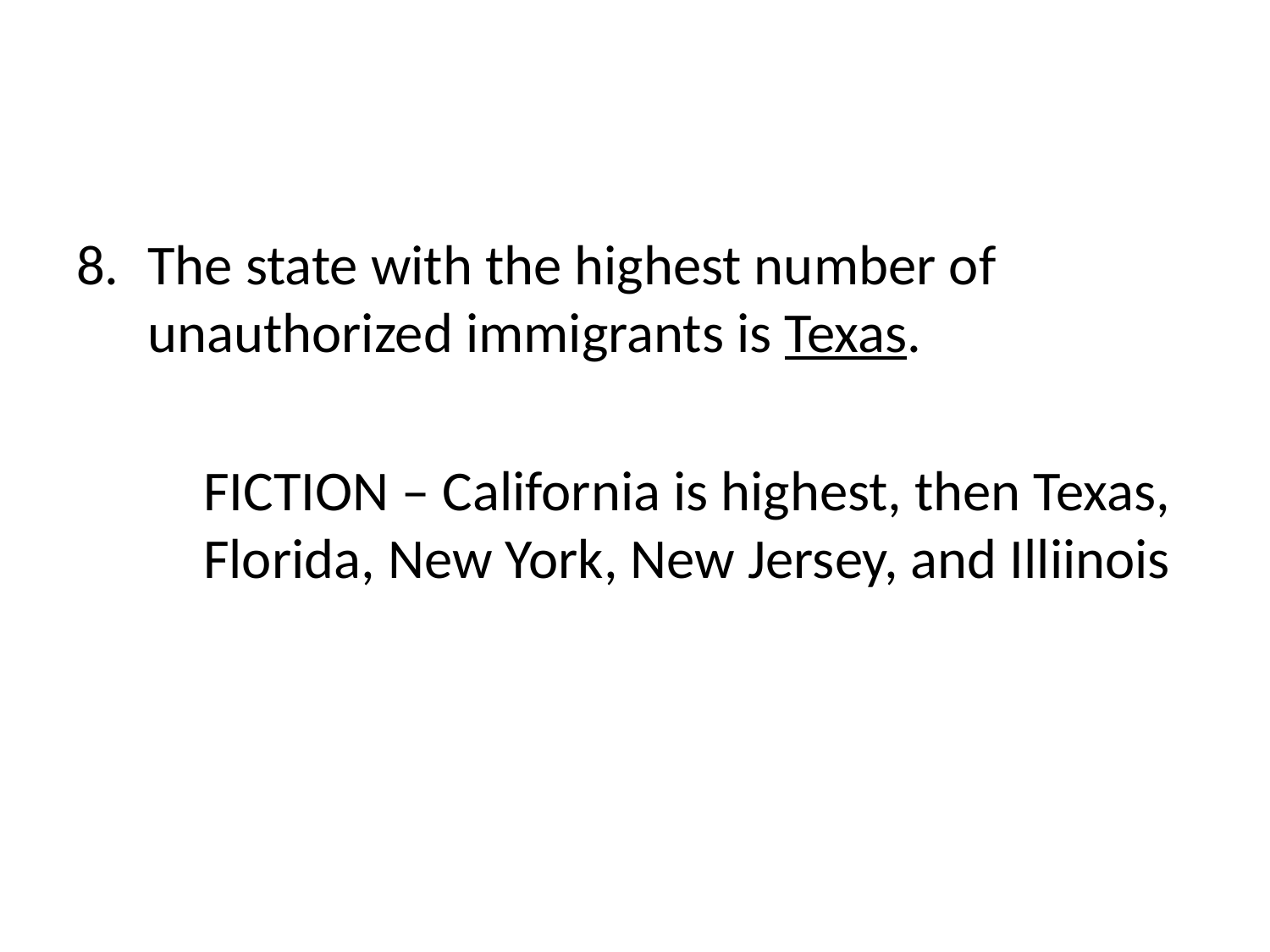

#
The state with the highest number of unauthorized immigrants is Texas.

	FICTION – California is highest, then Texas, 	Florida, New York, New Jersey, and Illiinois